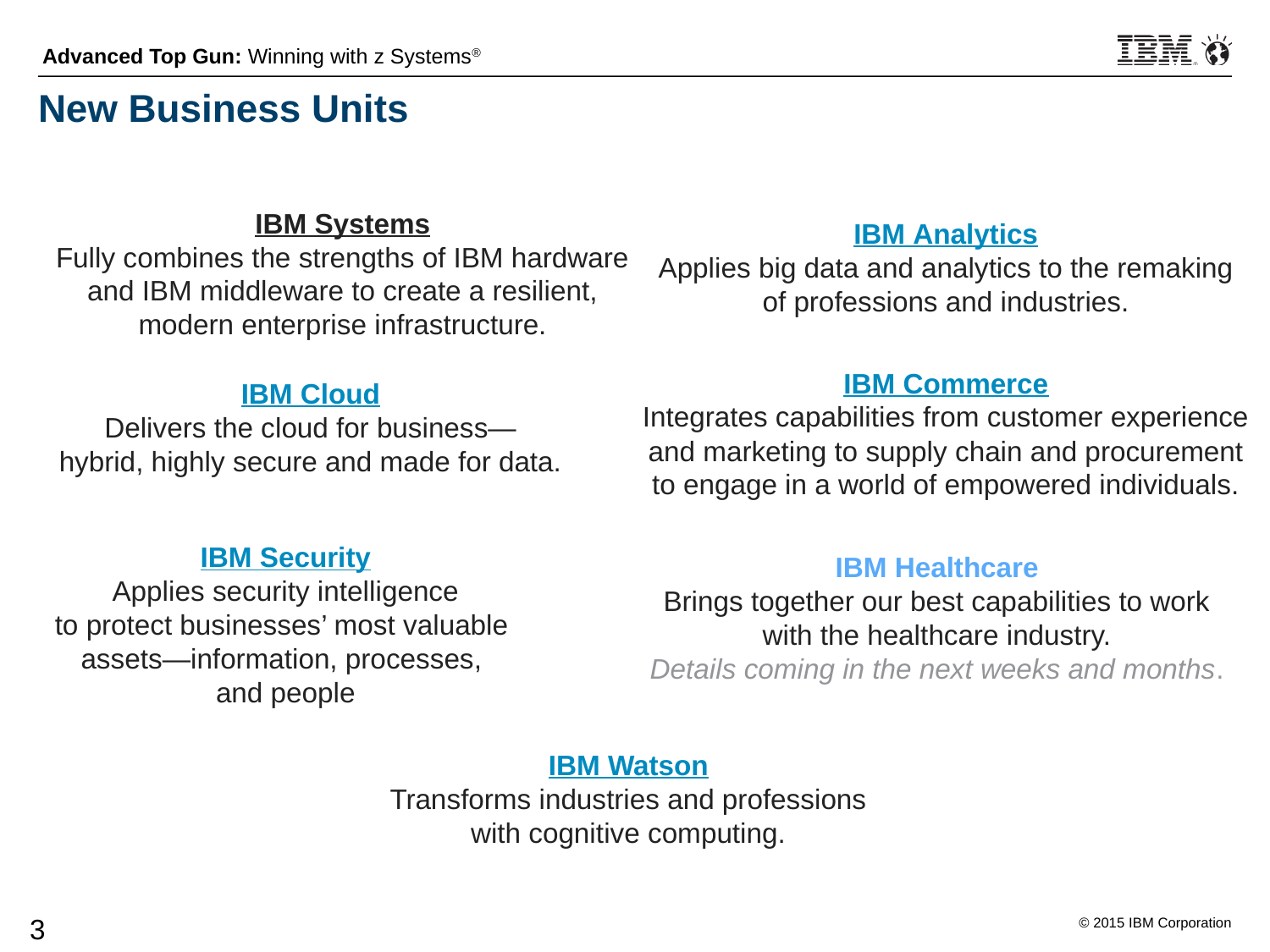

# New Business Units
IBM Systems
Fully combines the strengths of IBM hardware
and IBM middleware to create a resilient,
modern enterprise infrastructure.
IBM Analytics
Applies big data and analytics to the remaking
of professions and industries.
IBM Commerce
Integrates capabilities from customer experience and marketing to supply chain and procurement
to engage in a world of empowered individuals.
IBM Cloud
Delivers the cloud for business—
hybrid, highly secure and made for data.
IBM Security
Applies security intelligence
to protect businesses’ most valuable
assets—information, processes,
and people
IBM Healthcare
Brings together our best capabilities to work
with the healthcare industry.
Details coming in the next weeks and months.
IBM Watson
Transforms industries and professions
with cognitive computing.
3